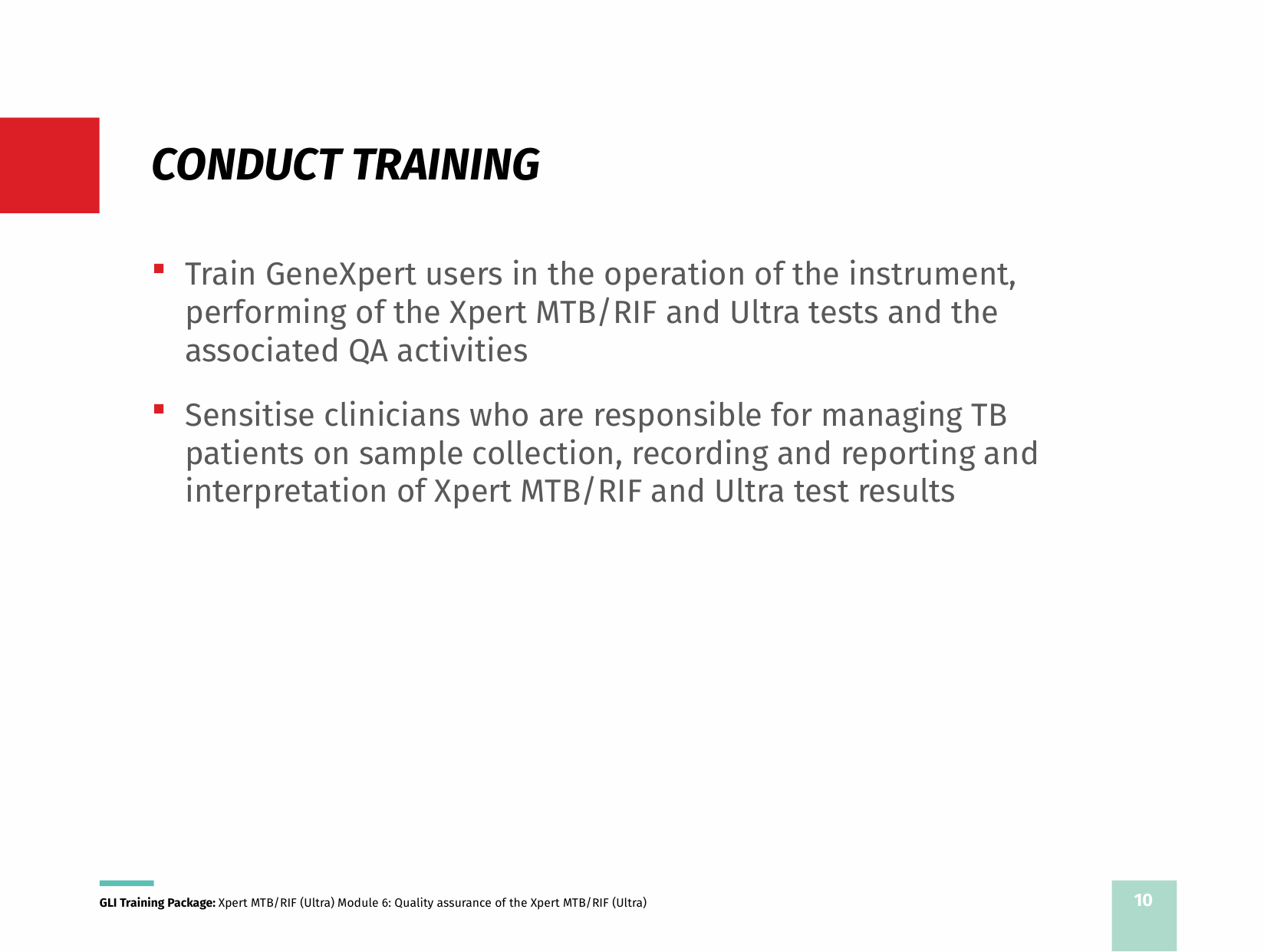

# CONDUCT TRAINING
Train GeneXpert users in the operation of the instrument, performing of the Xpert MTB/RIF and Ultra tests and the associated QA activities
Sensitise clinicians who are responsible for managing TB patients on sample collection, recording and reporting and interpretation of Xpert MTB/RIF and Ultra test results